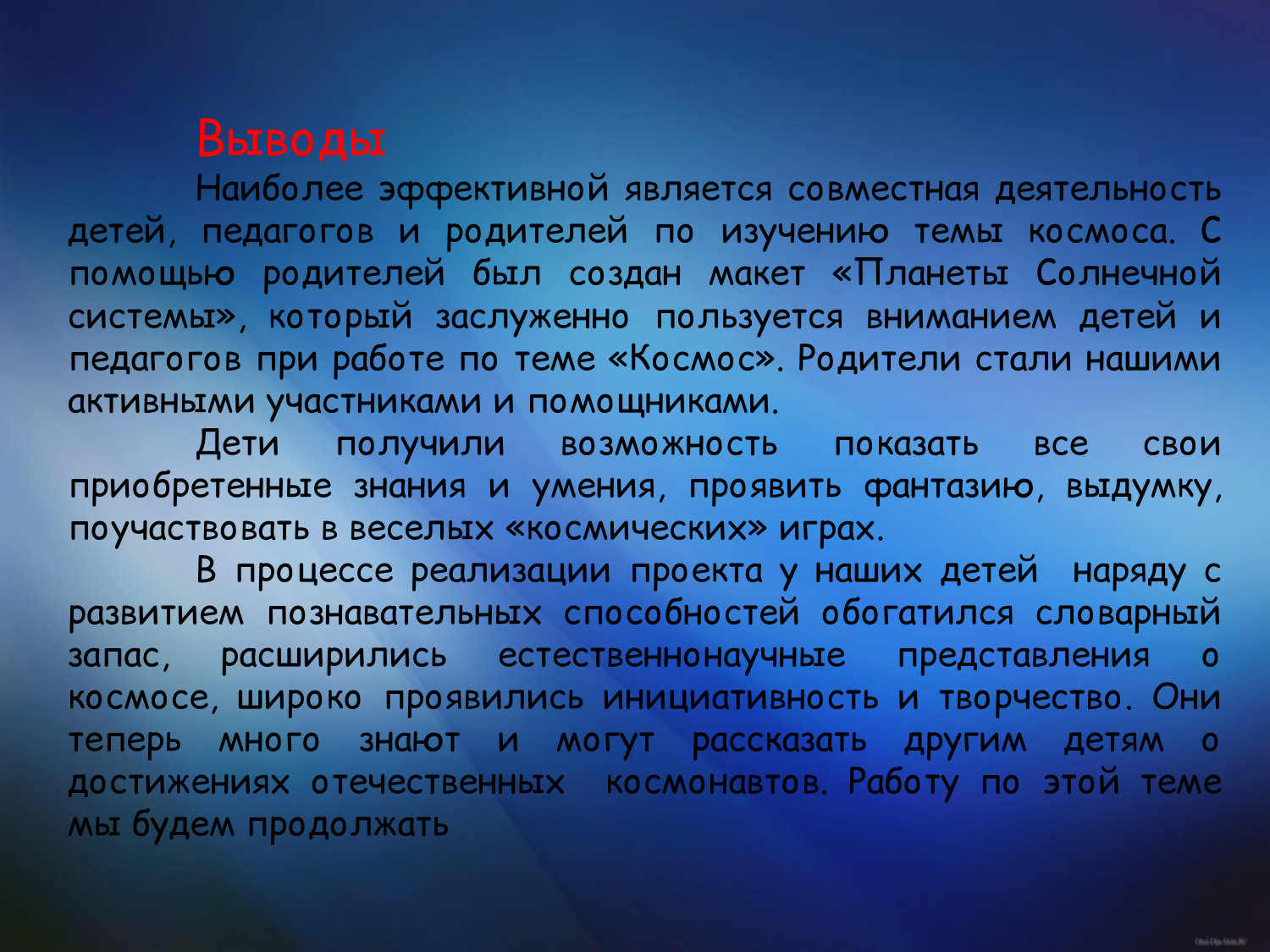

Выводы
	Наиболее эффективной является совместная деятельность детей, педагогов и родителей по изучению темы космоса. С помощью родителей был создан макет «Планеты Солнечной системы», который заслуженно пользуется вниманием детей и педагогов при работе по теме «Космос». Родители стали нашими активными участниками и помощниками.
	Дети получили возможность показать все свои приобретенные знания и умения, проявить фантазию, выдумку, поучаствовать в веселых «космических» играх.
	В процессе реализации проекта у наших детей  наряду с развитием познавательных способностей обогатился словарный запас, расширились естественнонаучные представления о космосе, широко проявились инициативность и творчество. Они теперь много знают и могут рассказать другим детям о достижениях отечественных  космонавтов. Работу по этой теме мы будем продолжать